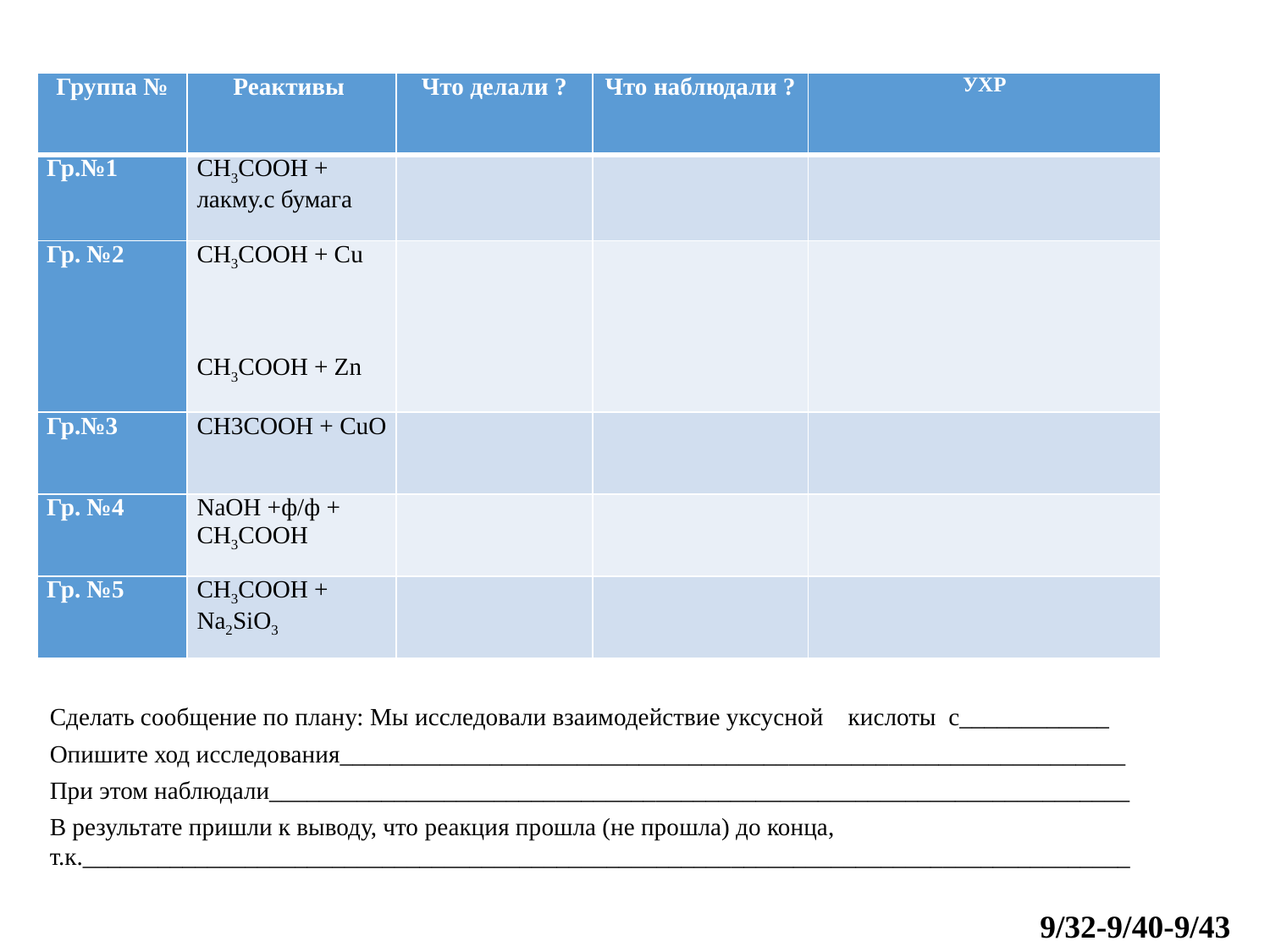

| Группа № | Реактивы | Что делали ? | Что наблюдали ? | УХР |
| --- | --- | --- | --- | --- |
| Гр.№1 | СН3СООН + лакму.с бумага |  |  |  |
| Гр. №2 | СН3СООН + Cu СН3СООН + Zn |  |  |  |
| Гр.№3 | СН3СООН + CuO |  |  |  |
| Гр. №4 | NaOH +ф/ф + СН3СООН |  |  |  |
| Гр. №5 | СН3СООН + Na2SiO3 |  |  |  |
Сделать сообщение по плану: Мы исследовали взаимодействие уксусной    кислоты  с____________
Опишите ход исследования_______________________________________________________________
При этом наблюдали_____________________________________________________________________
В результате пришли к выводу, что реакция прошла (не прошла) до конца, т.к.____________________________________________________________________________________
9/32-9/40-9/43